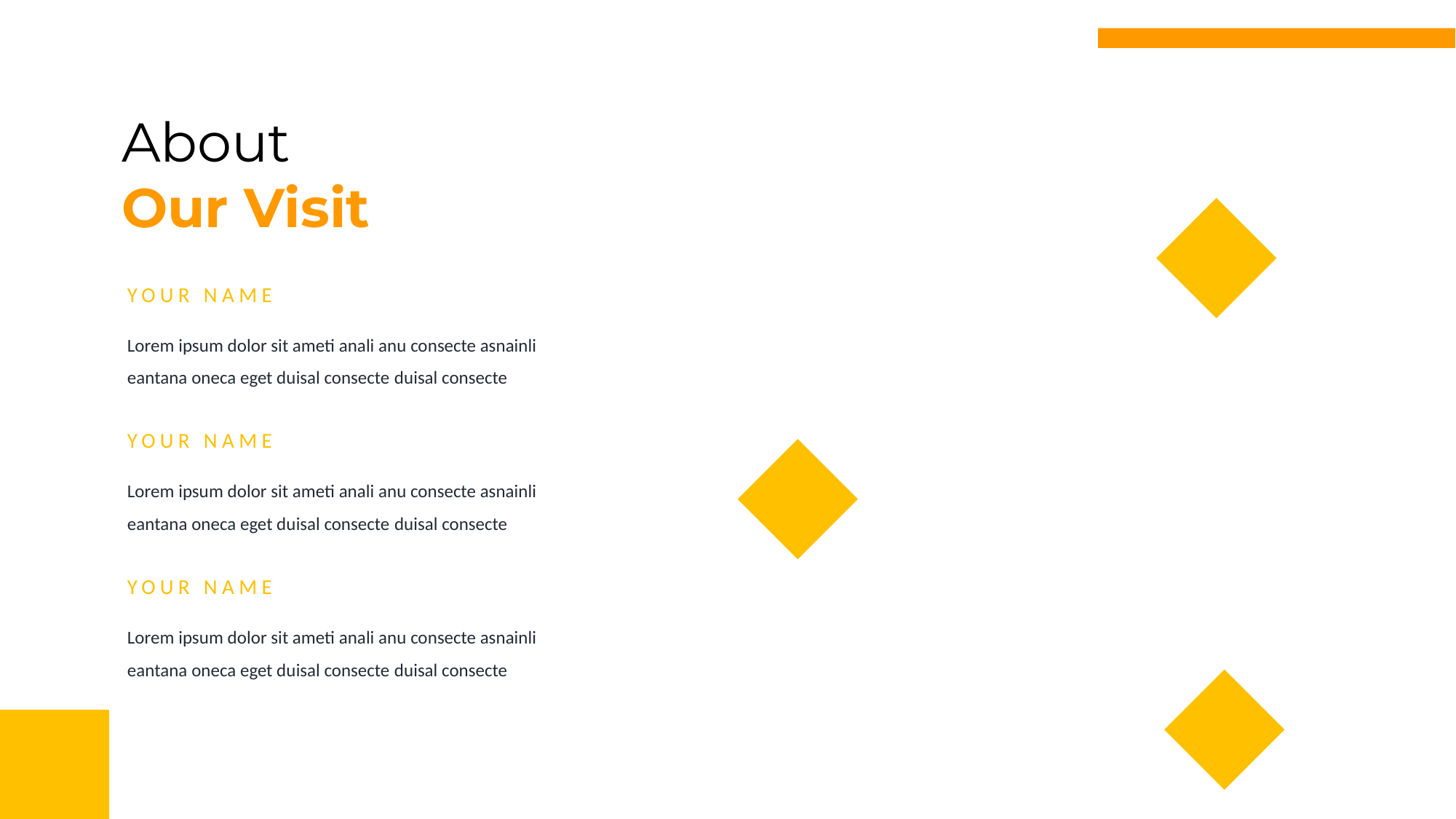

About
Our Visit

YOUR NAME

Lorem ipsum dolor sit ameti anali anu consecte asnainli eantana oneca eget duisal consecte duisal consecte
YOUR NAME

Lorem ipsum dolor sit ameti anali anu consecte asnainli eantana oneca eget duisal consecte duisal consecte

YOUR NAME
Lorem ipsum dolor sit ameti anali anu consecte asnainli eantana oneca eget duisal consecte duisal consecte